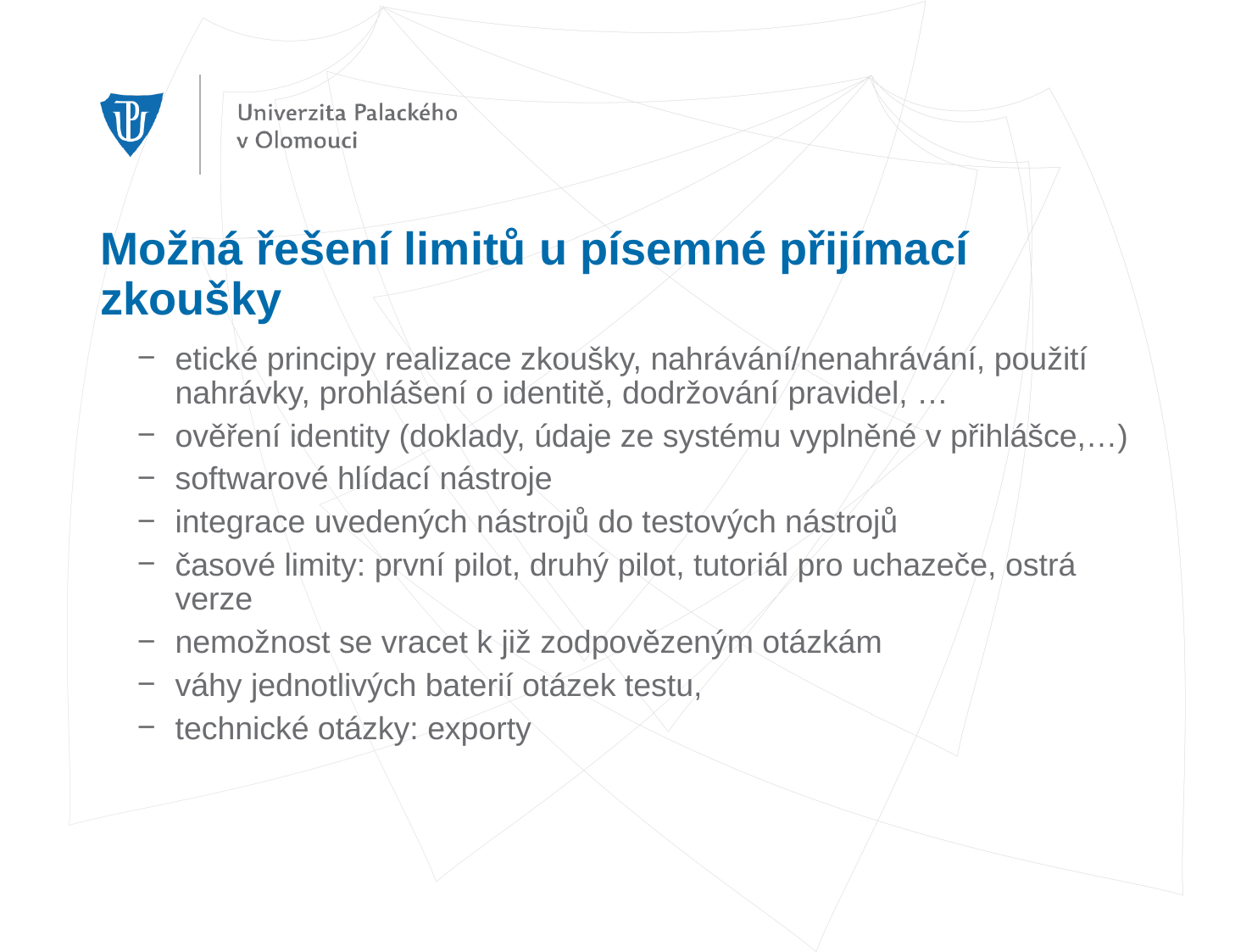

# Možná řešení limitů u písemné přijímací zkoušky
etické principy realizace zkoušky, nahrávání/nenahrávání, použití nahrávky, prohlášení o identitě, dodržování pravidel, …
ověření identity (doklady, údaje ze systému vyplněné v přihlášce,…)
softwarové hlídací nástroje
integrace uvedených nástrojů do testových nástrojů
časové limity: první pilot, druhý pilot, tutoriál pro uchazeče, ostrá verze
nemožnost se vracet k již zodpovězeným otázkám
váhy jednotlivých baterií otázek testu,
technické otázky: exporty